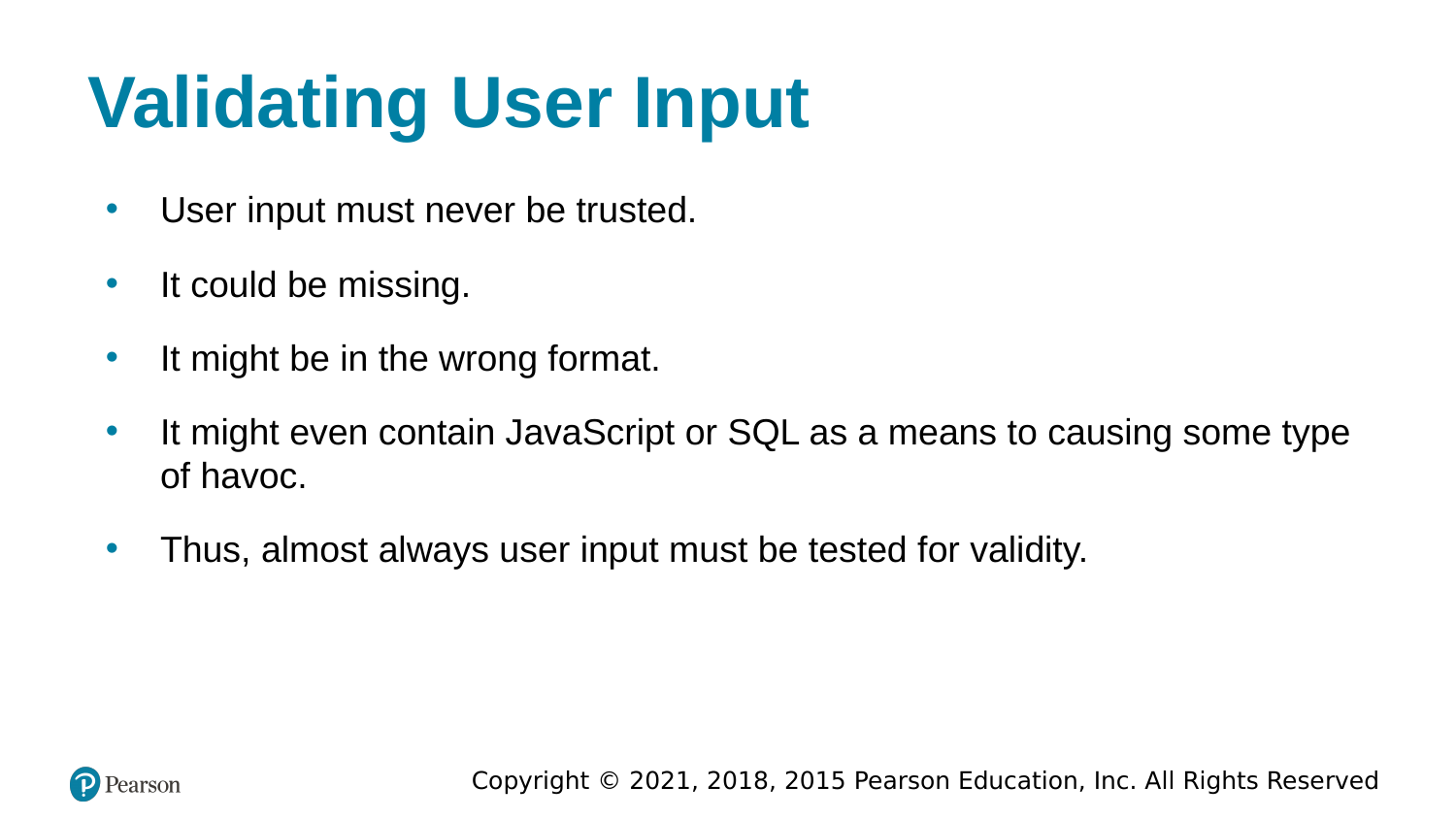

# Validating User Input
User input must never be trusted.
It could be missing.
It might be in the wrong format.
It might even contain JavaScript or SQL as a means to causing some type of havoc.
Thus, almost always user input must be tested for validity.